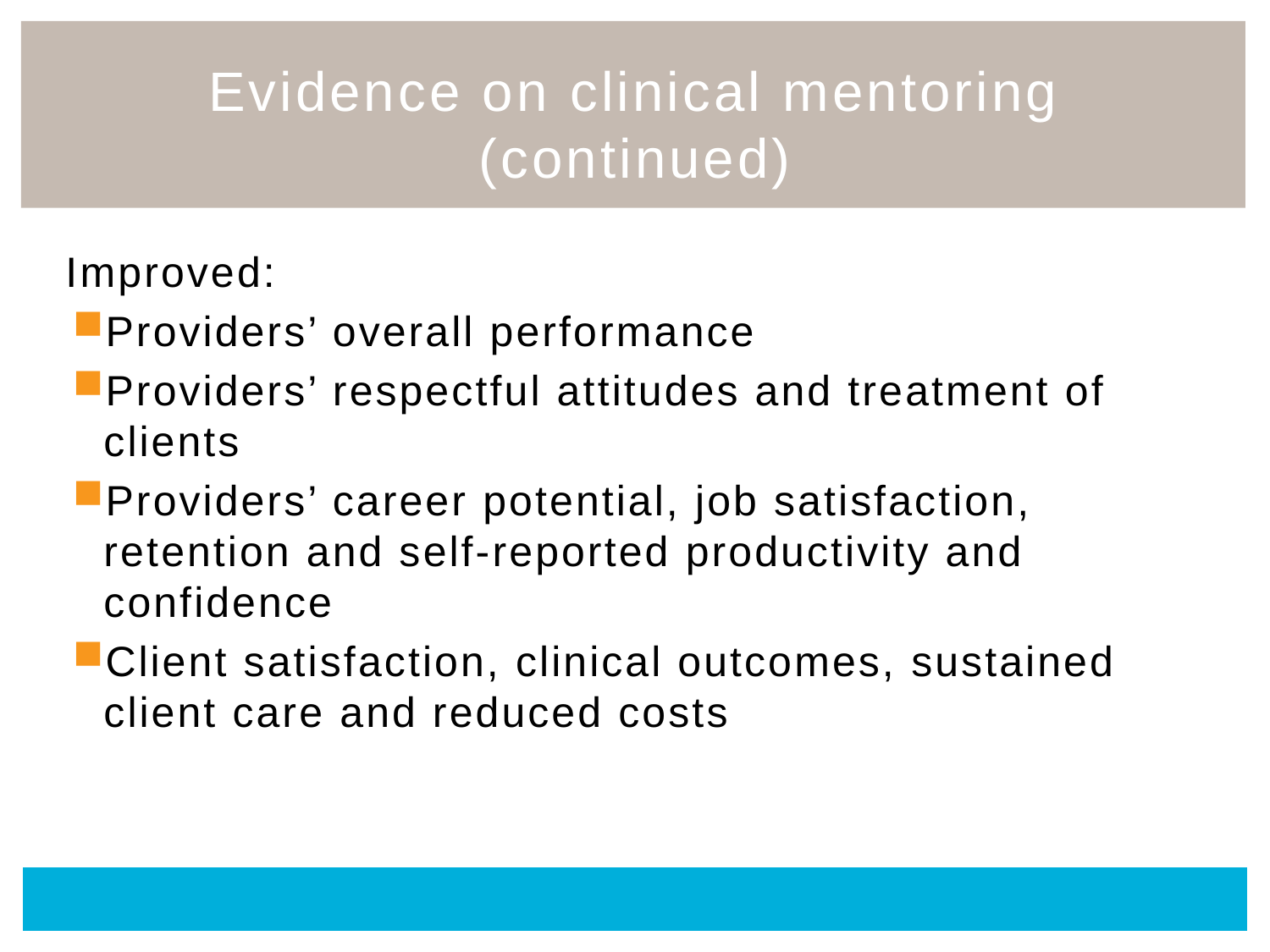

# Evidence on clinical mentoring (continued)
Improved:
Providers’ overall performance
Providers’ respectful attitudes and treatment of clients
Providers’ career potential, job satisfaction, retention and self-reported productivity and confidence
Client satisfaction, clinical outcomes, sustained client care and reduced costs